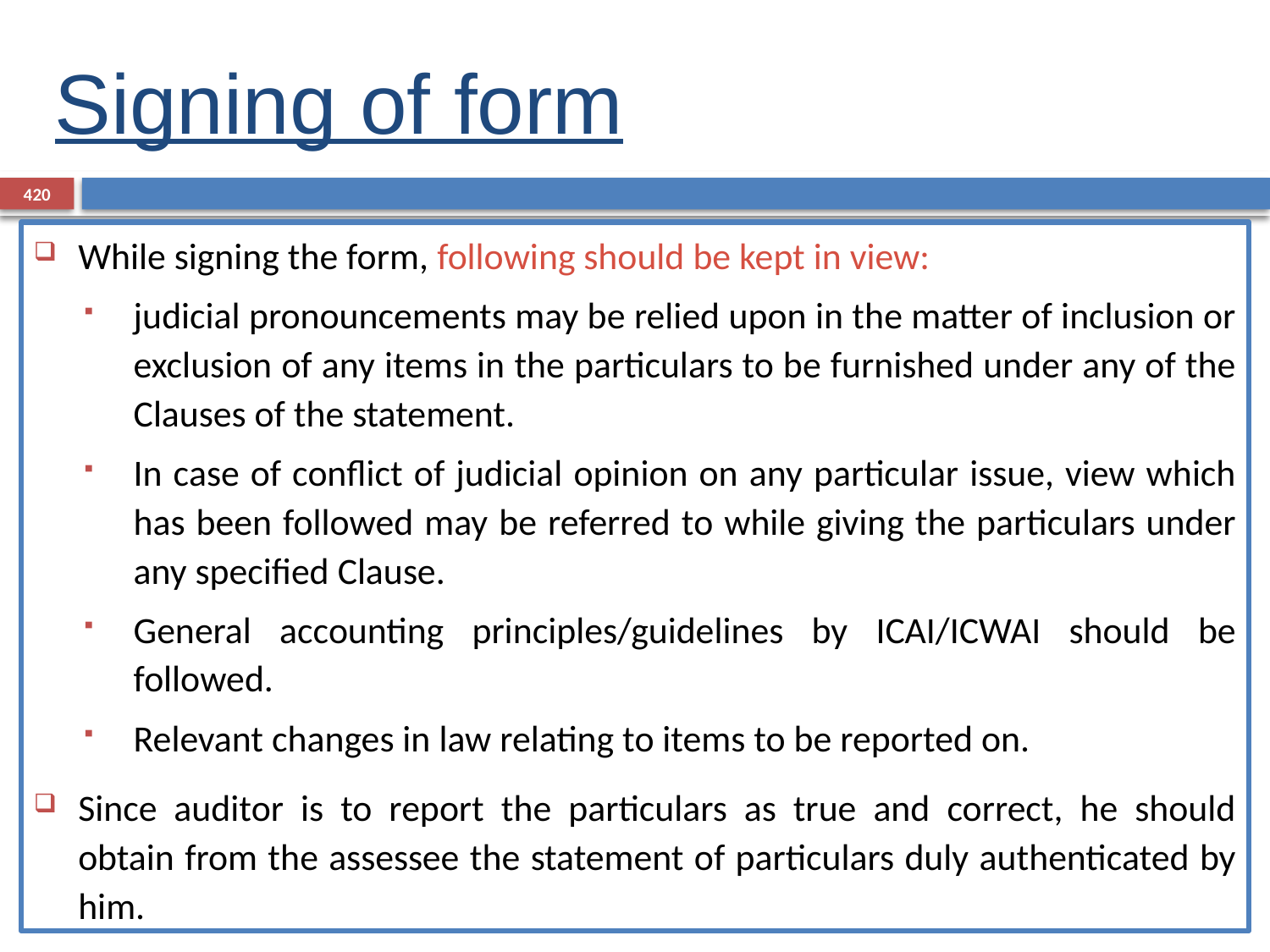

# Signing of form
420
While signing the form, following should be kept in view:
judicial pronouncements may be relied upon in the matter of inclusion or exclusion of any items in the particulars to be furnished under any of the Clauses of the statement.
In case of conflict of judicial opinion on any particular issue, view which has been followed may be referred to while giving the particulars under any specified Clause.
General accounting principles/guidelines by ICAI/ICWAI should be followed.
Relevant changes in law relating to items to be reported on.
Since auditor is to report the particulars as true and correct, he should obtain from the assessee the statement of particulars duly authenticated by him.